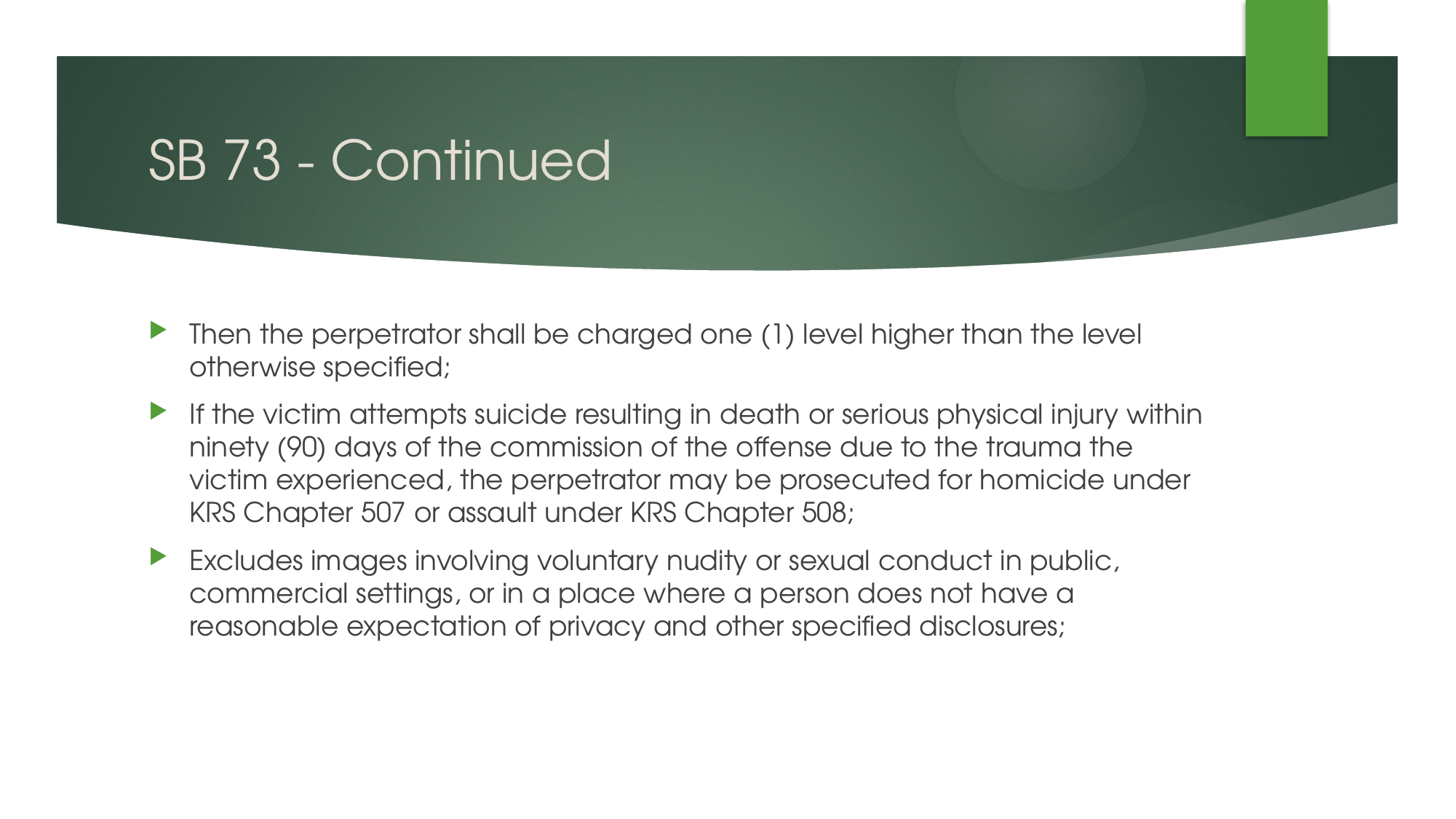

# SB 73 - Continued
Then the perpetrator shall be charged one (1) level higher than the level otherwise specified;
If the victim attempts suicide resulting in death or serious physical injury within ninety (90) days of the commission of the offense due to the trauma the victim experienced, the perpetrator may be prosecuted for homicide under KRS Chapter 507 or assault under KRS Chapter 508;
Excludes images involving voluntary nudity or sexual conduct in public, commercial settings, or in a place where a person does not have a reasonable expectation of privacy and other specified disclosures;